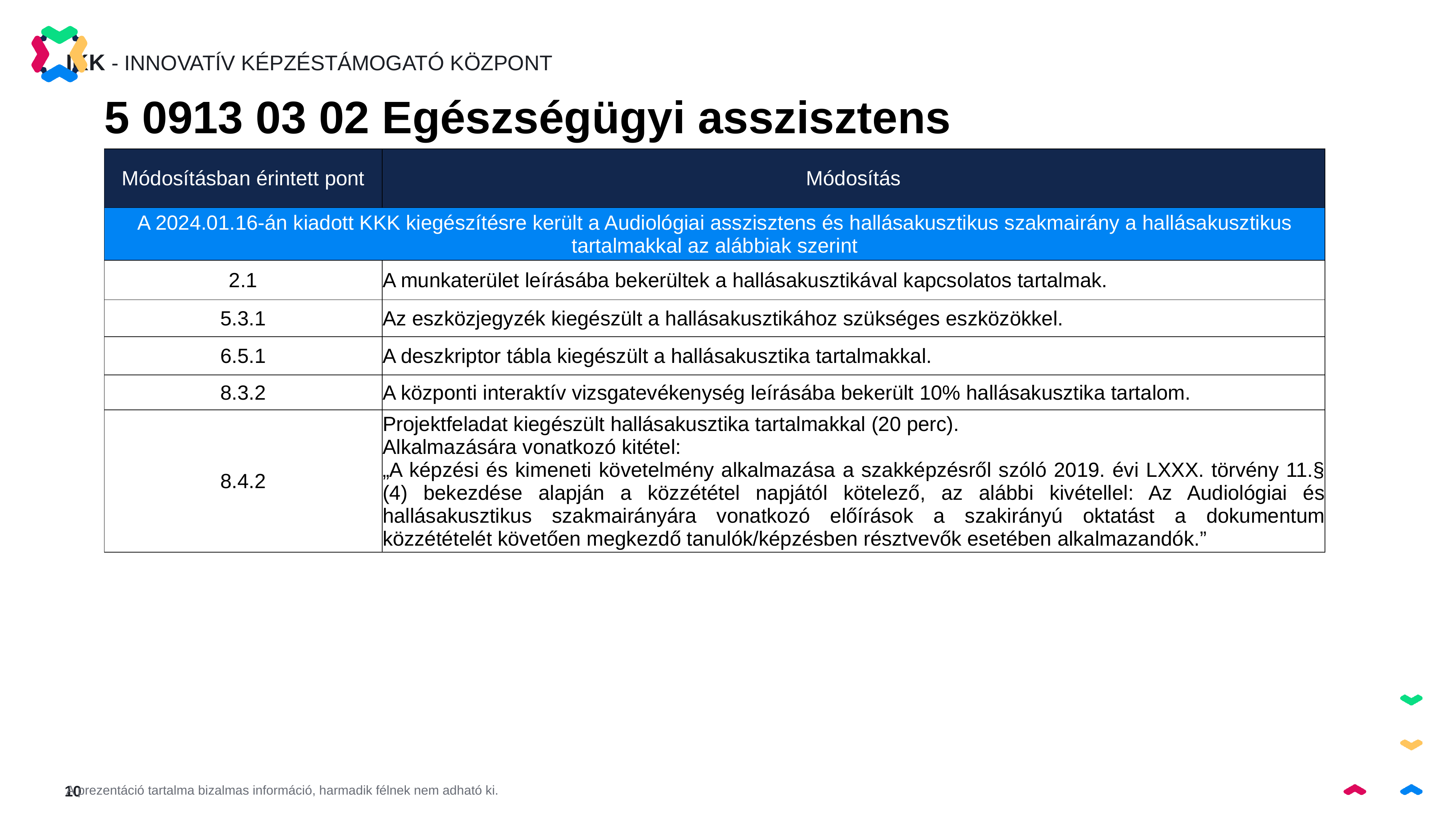

5 0913 03 02 Egészségügyi asszisztens

| Módosításban érintett pont | Módosítás |
| --- | --- |
| A 2024.01.16-án kiadott KKK kiegészítésre került a Audiológiai asszisztens és hallásakusztikus szakmairány a hallásakusztikus tartalmakkal az alábbiak szerint |  |
| 2.1 | A munkaterület leírásába bekerültek a hallásakusztikával kapcsolatos tartalmak. |
| 5.3.1 | Az eszközjegyzék kiegészült a hallásakusztikához szükséges eszközökkel. |
| 6.5.1 | A deszkriptor tábla kiegészült a hallásakusztika tartalmakkal. |
| 8.3.2 | A központi interaktív vizsgatevékenység leírásába bekerült 10% hallásakusztika tartalom. |
| 8.4.2 | Projektfeladat kiegészült hallásakusztika tartalmakkal (20 perc). Alkalmazására vonatkozó kitétel: „A képzési és kimeneti követelmény alkalmazása a szakképzésről szóló 2019. évi LXXX. törvény 11.§ (4) bekezdése alapján a közzététel napjától kötelező, az alábbi kivétellel: Az Audiológiai és hallásakusztikus szakmairányára vonatkozó előírások a szakirányú oktatást a dokumentum közzétételét követően megkezdő tanulók/képzésben résztvevők esetében alkalmazandók.” |